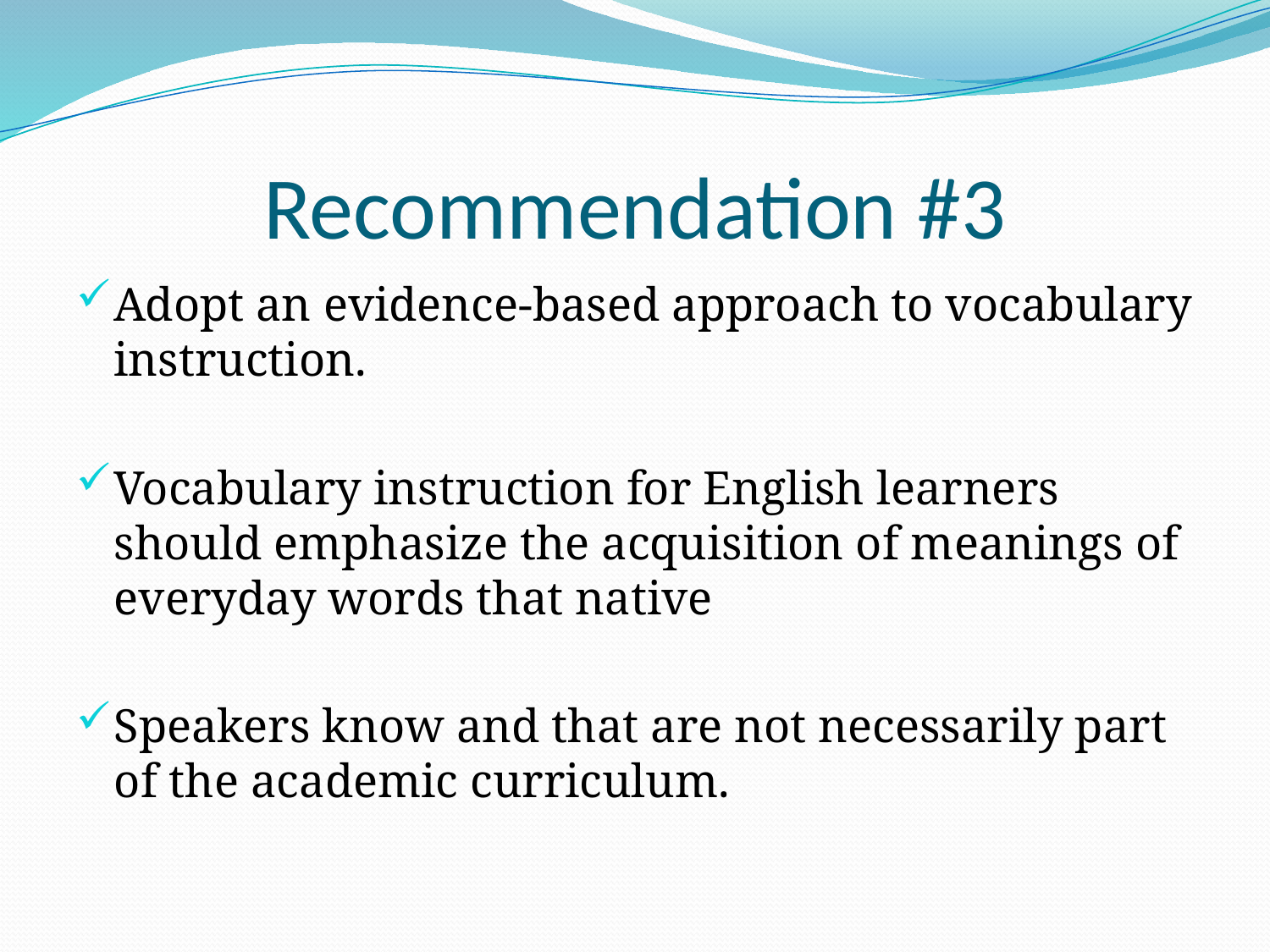

# Recommendation #3
Adopt an evidence-based approach to vocabulary instruction.

Vocabulary instruction for English learners should emphasize the acquisition of meanings of everyday words that native

Speakers know and that are not necessarily part of the academic curriculum.